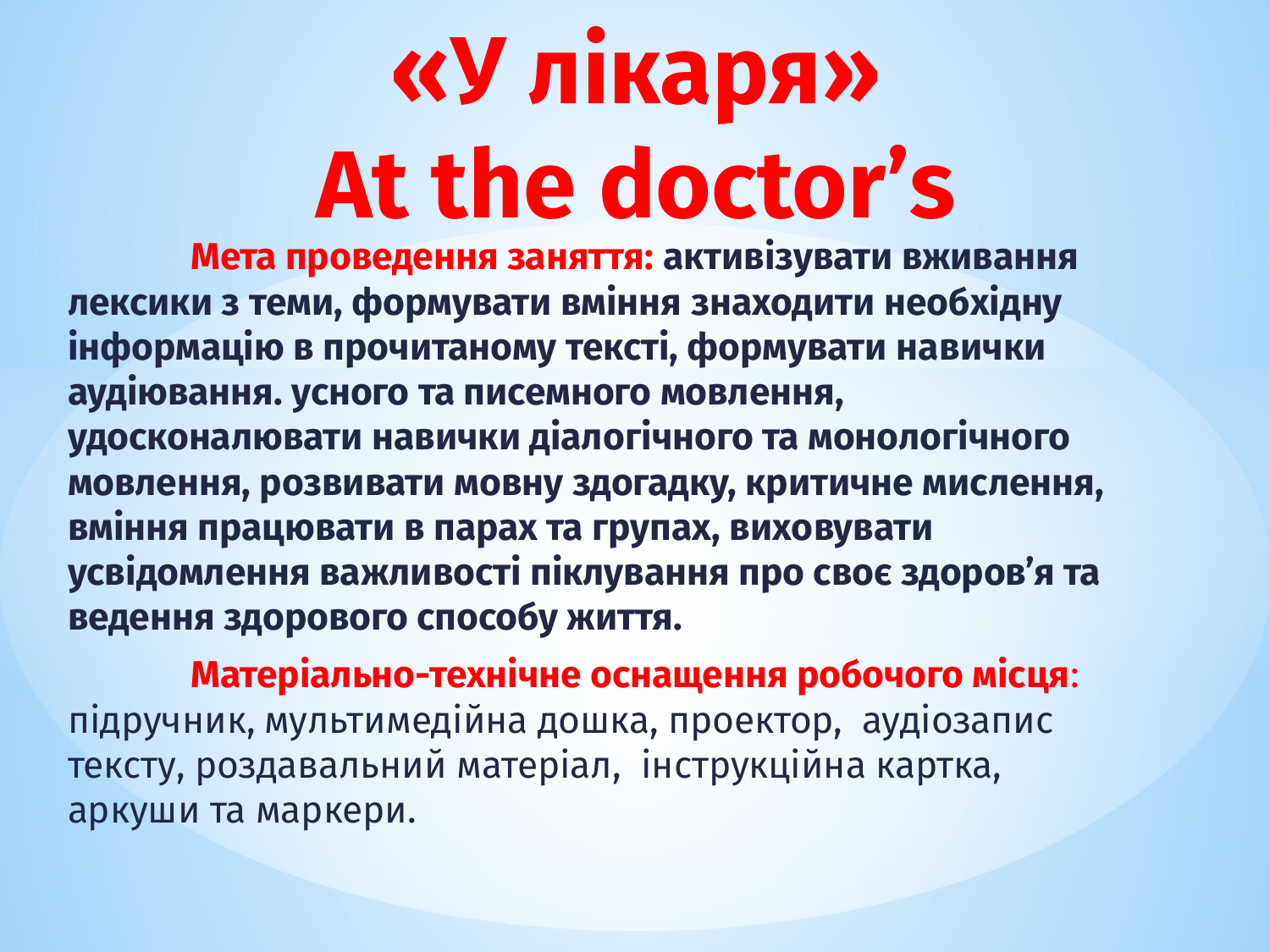

# «У лікаря» At the doctor’s
	Мета проведення заняття: активізувати вживання лексики з теми, формувати вміння знаходити необ­хідну інформацію в прочитаному тексті, формувати на­вички аудіювання. усного та писемного мовлення, удосконалювати навички діало­гічного та монологічного мовлення, розви­вати мовну здогадку, критичне мислення, вміння працювати в парах та групах, вихо­вувати усвідомлення важливості піклування про своє здоров’я та ведення здорового спо­собу життя.
	Матеріально-технічне оснащення робочого місця: підручник, мультимедійна дошка, проектор,  аудіозапис тексту, роздавальний матеріал,  інструкційна картка, аркуши та маркери.